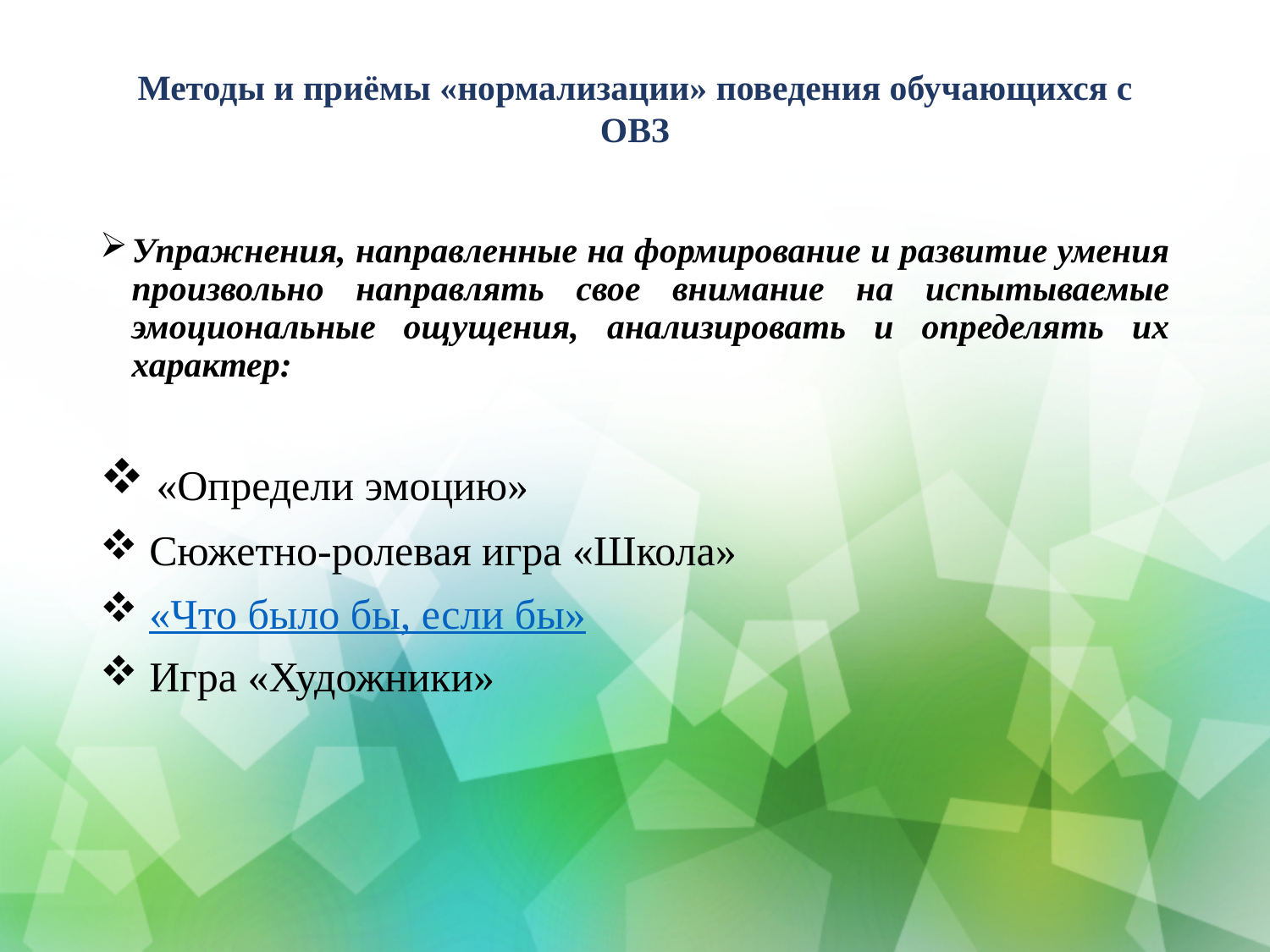

# Методы и приёмы «нормализации» поведения обучающихся с ОВЗ

Упражнения, направленные на формирование и развитие умения произвольно направлять свое внимание на испытываемые эмоциональные ощущения, анализировать и определять их характер:

 «Определи эмоцию»
 Сюжетно-ролевая игра «Школа»
 «Что было бы, если бы»
 Игра «Художники»